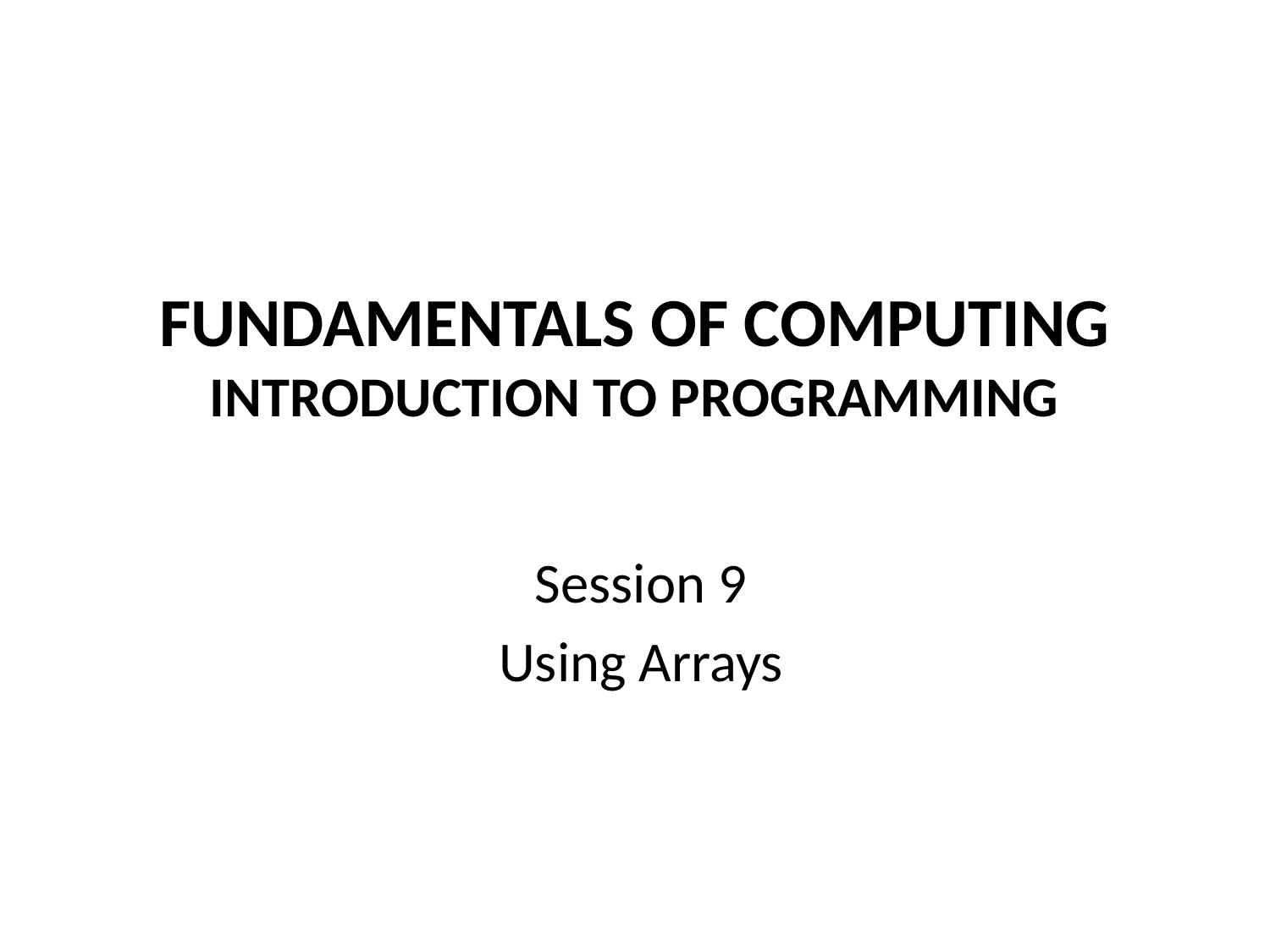

# FUNDAMENTALS OF COMPUTING INTRODUCTION TO PROGRAMMING
Session 9
Using Arrays